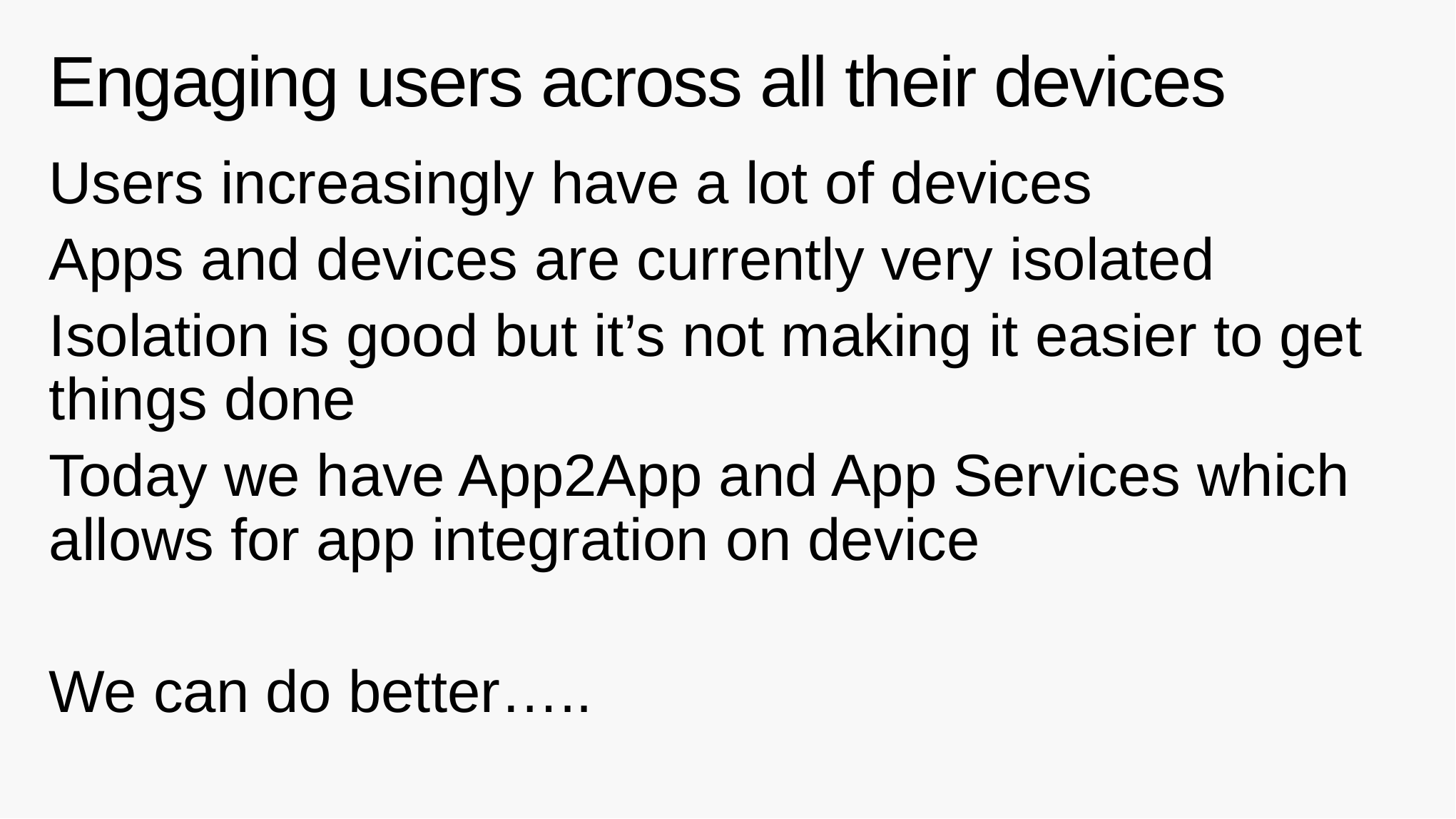

# Engaging users across all their devices
Users increasingly have a lot of devices
Apps and devices are currently very isolated
Isolation is good but it’s not making it easier to get things done
Today we have App2App and App Services which allows for app integration on device

We can do better…..